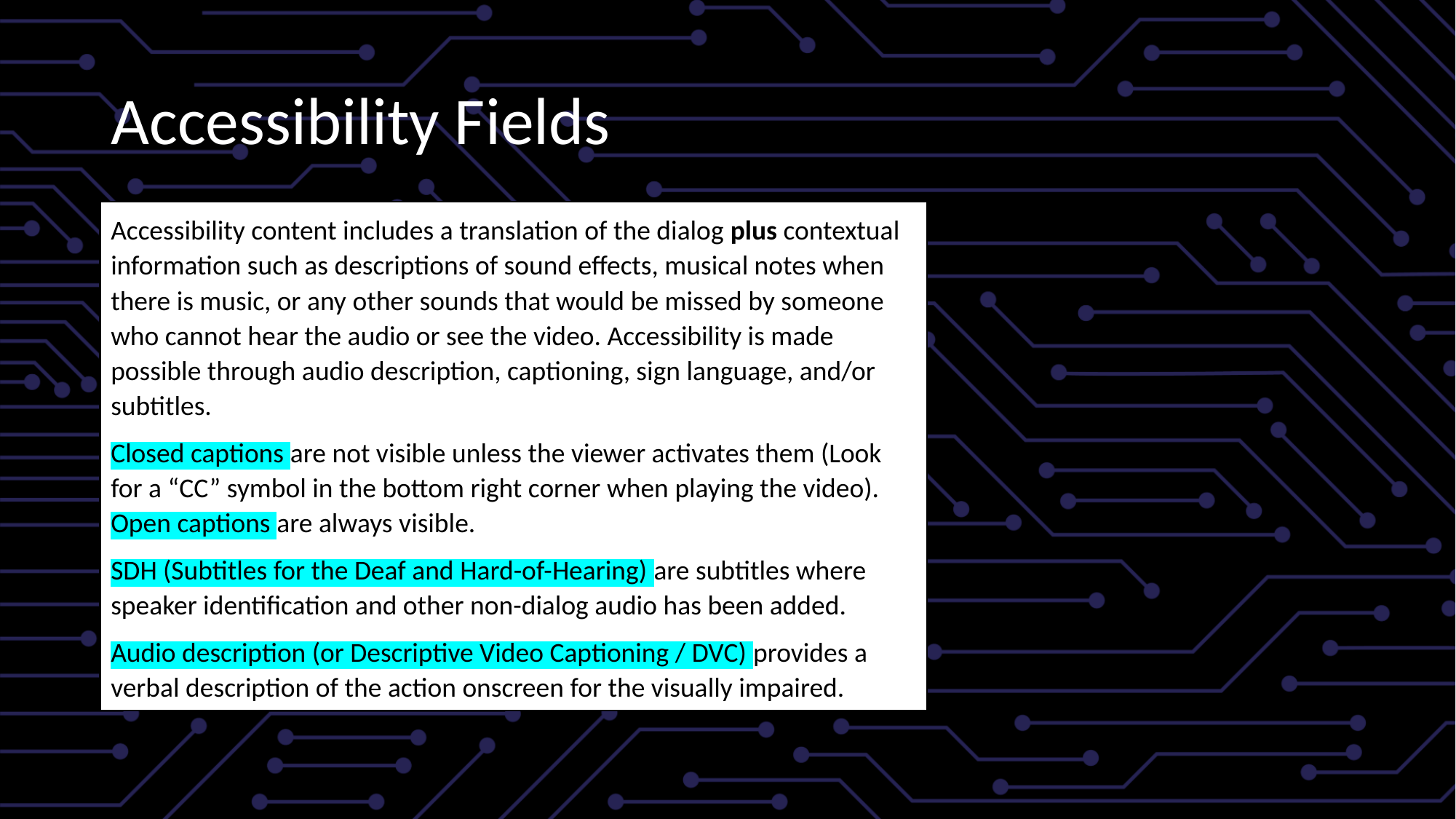

# Accessibility Fields
Accessibility content includes a translation of the dialog plus contextual information such as descriptions of sound effects, musical notes when there is music, or any other sounds that would be missed by someone who cannot hear the audio or see the video. Accessibility is made possible through audio description, captioning, sign language, and/or subtitles.
Closed captions are not visible unless the viewer activates them (Look for a “CC” symbol in the bottom right corner when playing the video). Open captions are always visible.
SDH (Subtitles for the Deaf and Hard-of-Hearing) are subtitles where speaker identification and other non-dialog audio has been added.
Audio description (or Descriptive Video Captioning / DVC) provides a verbal description of the action onscreen for the visually impaired.
Accessibility content includes a translation of the dialog plus contextual information such as descriptions of sound effects, musical notes when there is music, or any other sounds that would be missed by someone who cannot hear the audio or see the video. Accessibility is made possible through audio description, captioning, sign language, and/or subtitles.
Closed captions are not visible unless the viewer activates them (Look for a “CC” symbol in the bottom right corner when playing the video). Open captions are always visible.
SDH (Subtitles for the Deaf and Hard-of-Hearing) are subtitles where speaker identification and other non-dialog audio has been added.
Audio description (or Descriptive Video Captioning / DVC) provides a verbal description of the action onscreen for the visually impaired.